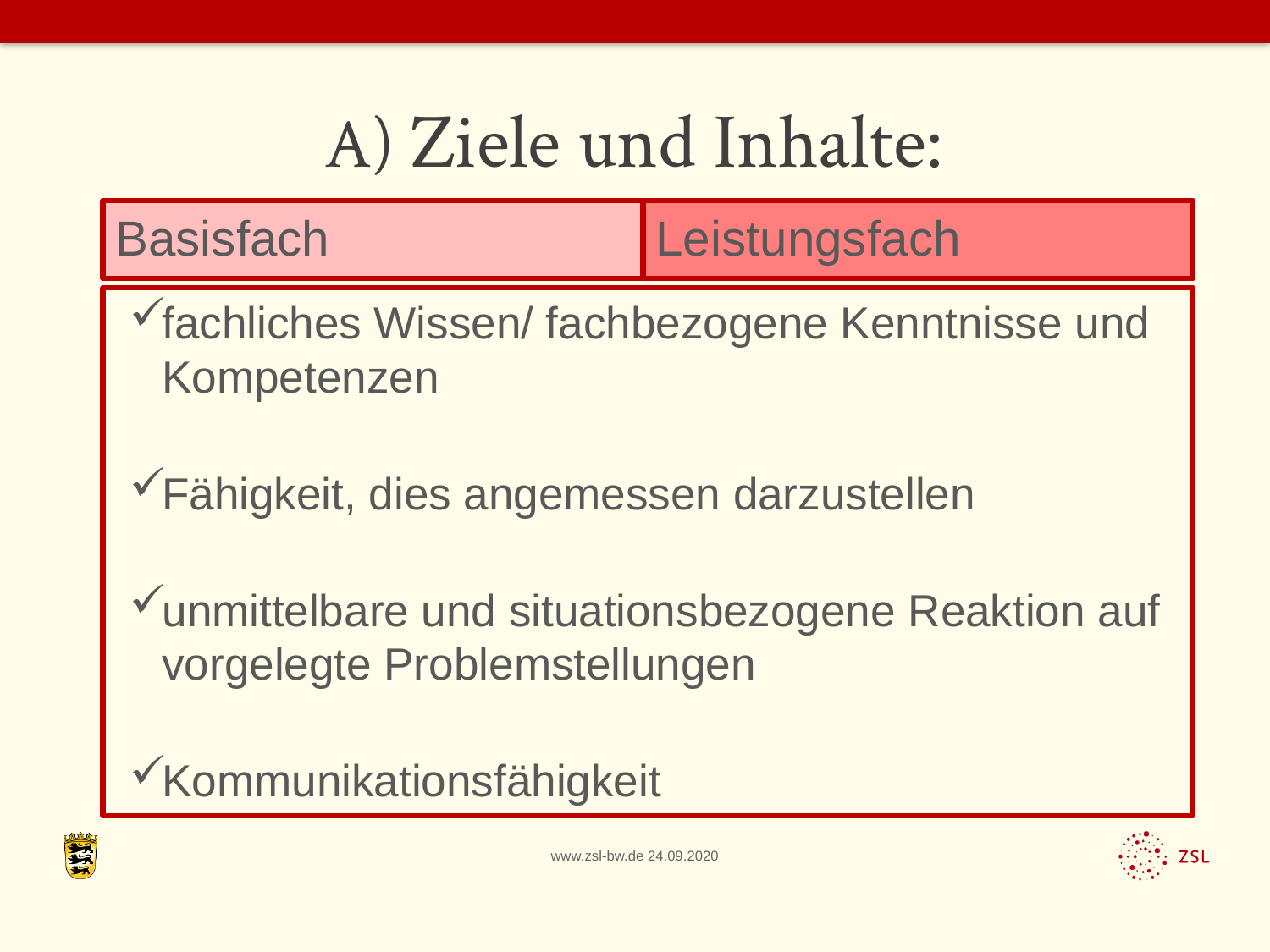

# A) Ziele und Inhalte:
Basisfach

Leistungsfach

fachliches Wissen/ fachbezogene Kenntnisse und Kompetenzen

Fähigkeit, dies angemessen darzustellen

unmittelbare und situationsbezogene Reaktion auf vorgelegte Problemstellungen

Kommunikationsfähigkeit